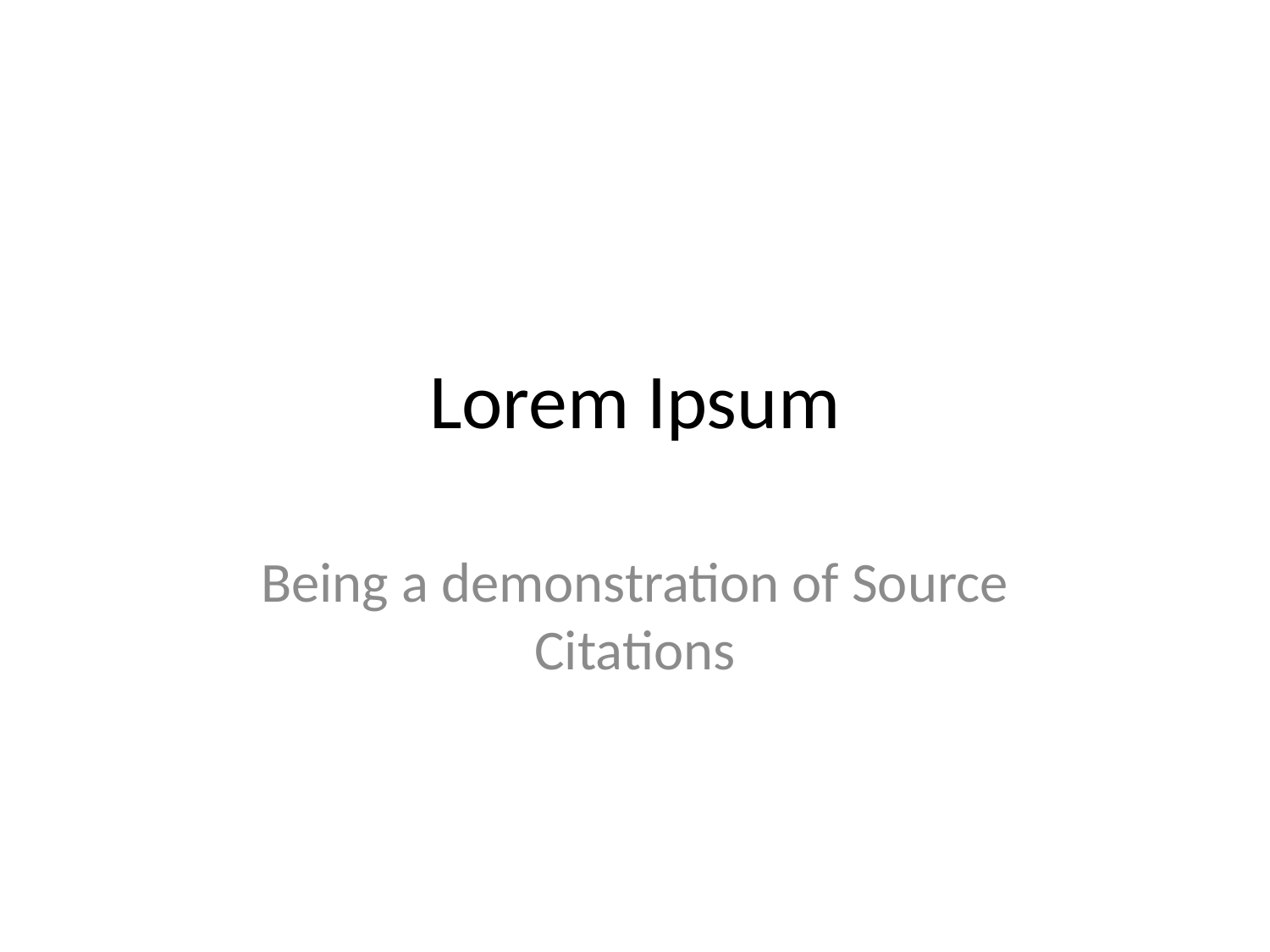

# Lorem Ipsum
Being a demonstration of Source Citations